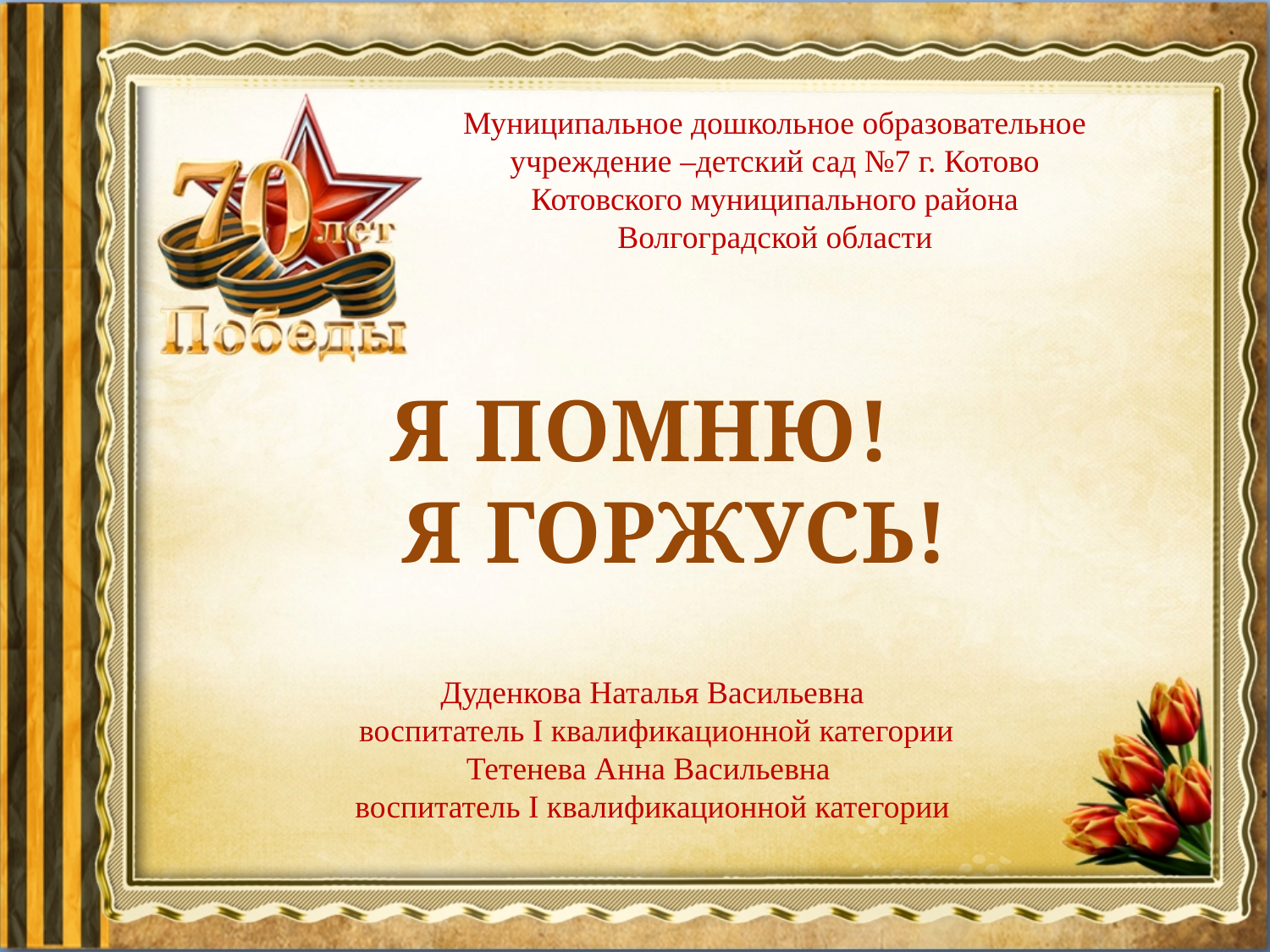

Муниципальное дошкольное образовательное учреждение –детский сад №7 г. Котово Котовского муниципального района Волгоградской области
# Я ПОМНЮ! Я ГОРЖУСЬ!
Дуденкова Наталья Васильевна
 воспитатель I квалификационной категории
Тетенева Анна Васильевна
воспитатель I квалификационной категории